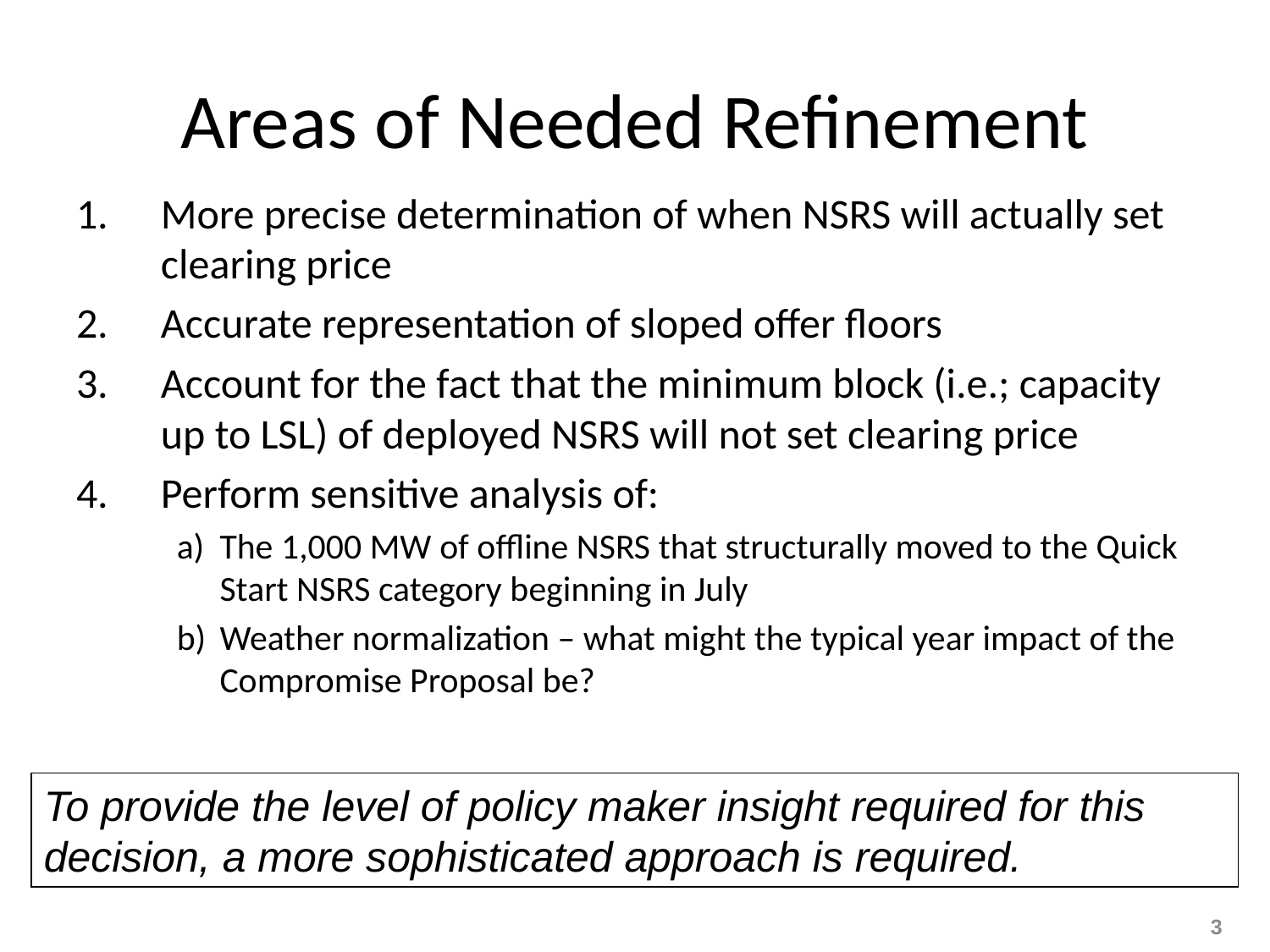

# Areas of Needed Refinement
More precise determination of when NSRS will actually set clearing price
Accurate representation of sloped offer floors
Account for the fact that the minimum block (i.e.; capacity up to LSL) of deployed NSRS will not set clearing price
Perform sensitive analysis of:
The 1,000 MW of offline NSRS that structurally moved to the Quick Start NSRS category beginning in July
Weather normalization – what might the typical year impact of the Compromise Proposal be?

To provide the level of policy maker insight required for this decision, a more sophisticated approach is required.
3